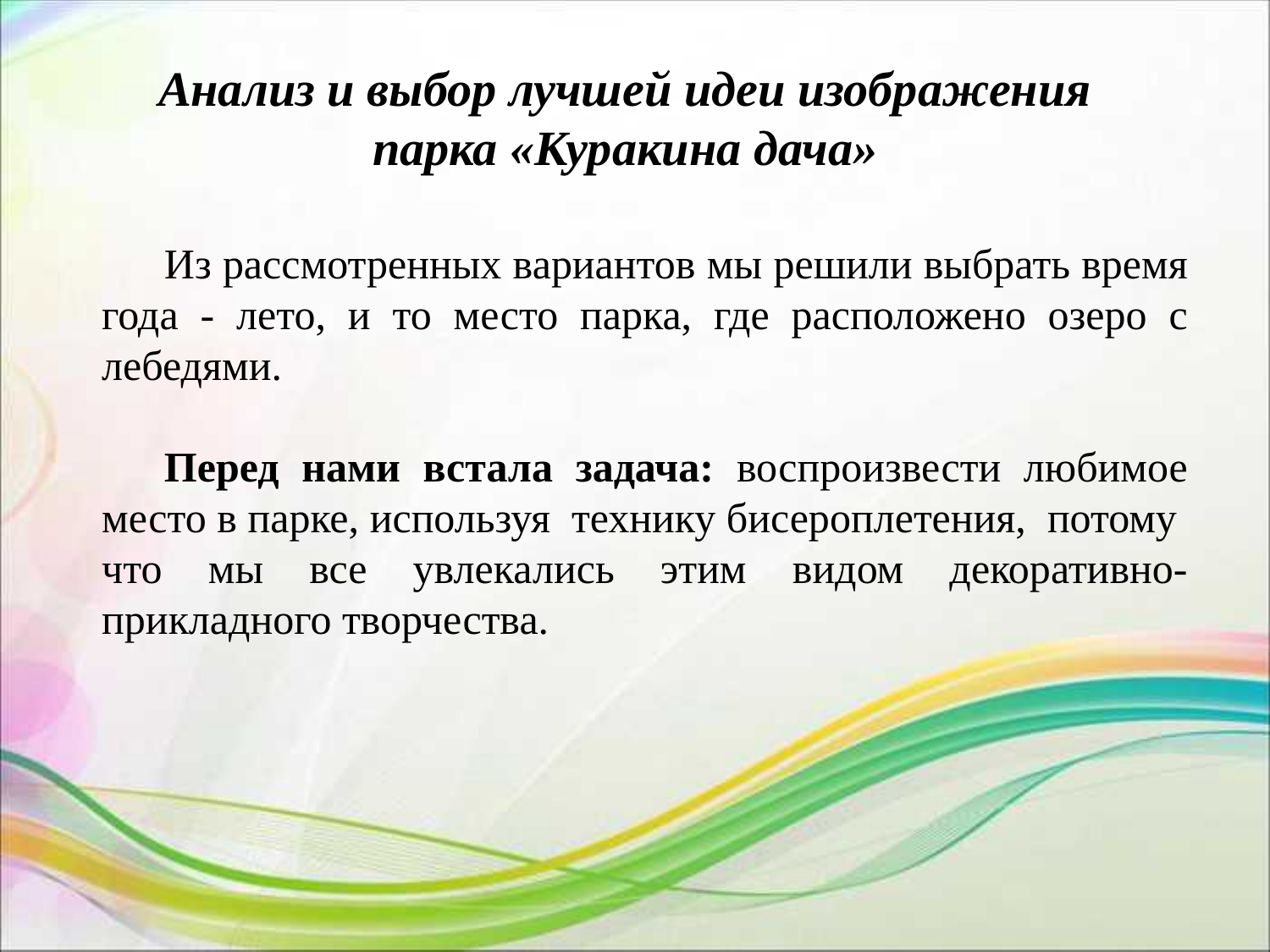

Анализ и выбор лучшей идеи изображения
 парка «Куракина дача»

Из рассмотренных вариантов мы решили выбрать время года - лето, и то место парка, где расположено озеро с лебедями.

Перед нами встала задача: воспроизвести любимое место в парке, используя  технику бисероплетения,  потому  что мы все увлекались этим видом декоративно- прикладного творчества.